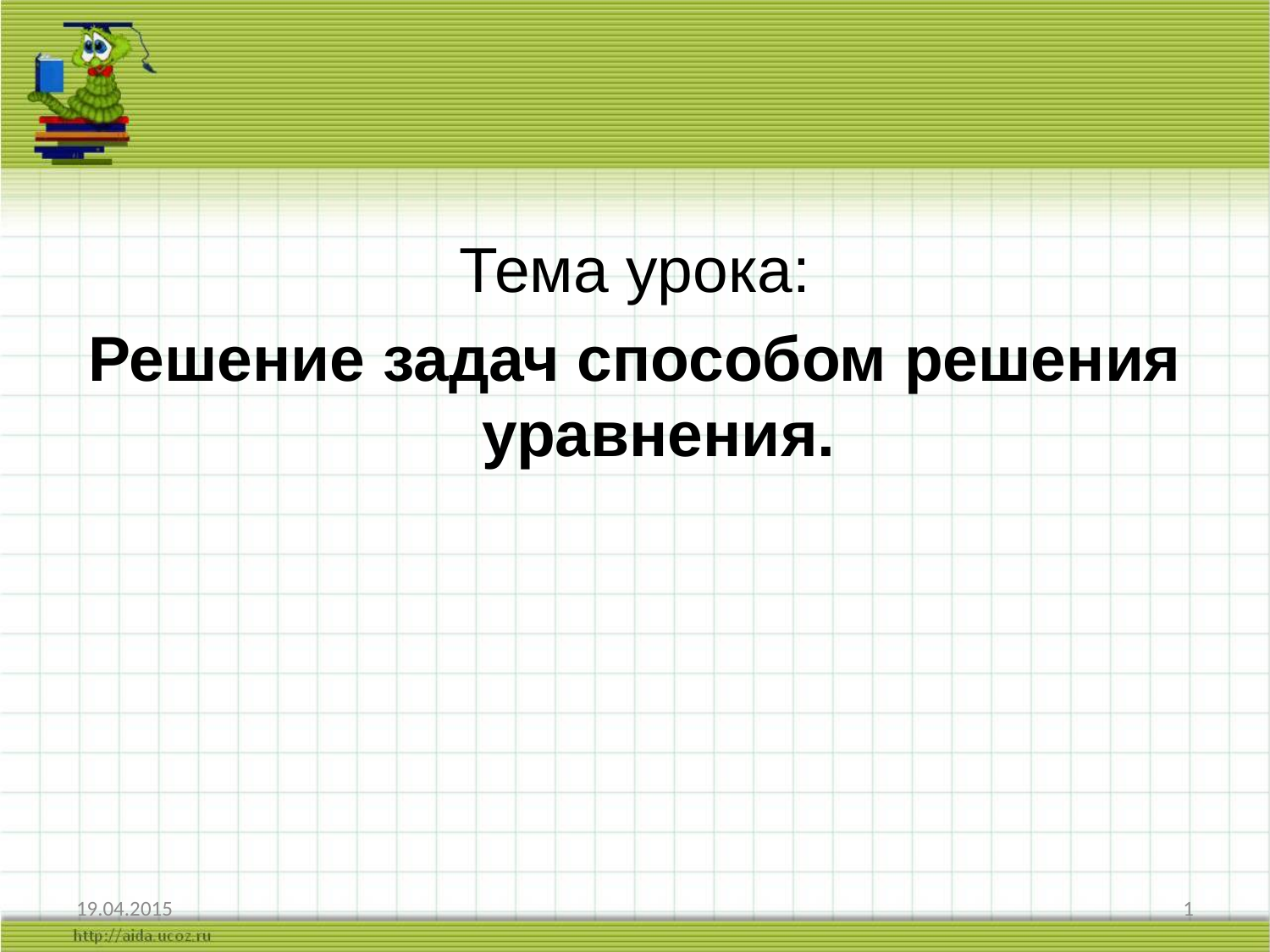

Тема урока:
Решение задач способом решения уравнения.
19.04.2015
1